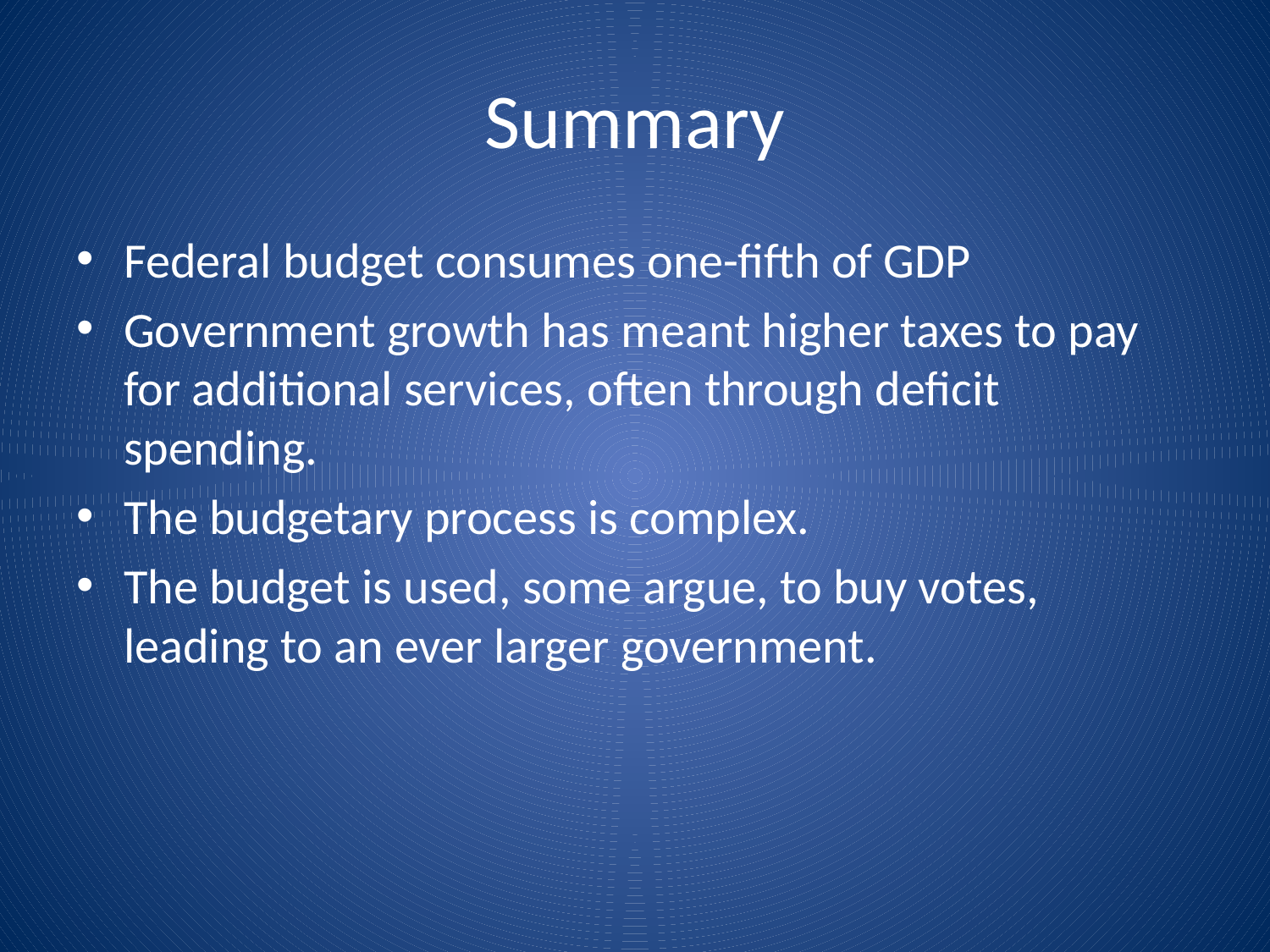

# Summary
Federal budget consumes one-fifth of GDP
Government growth has meant higher taxes to pay for additional services, often through deficit spending.
The budgetary process is complex.
The budget is used, some argue, to buy votes, leading to an ever larger government.